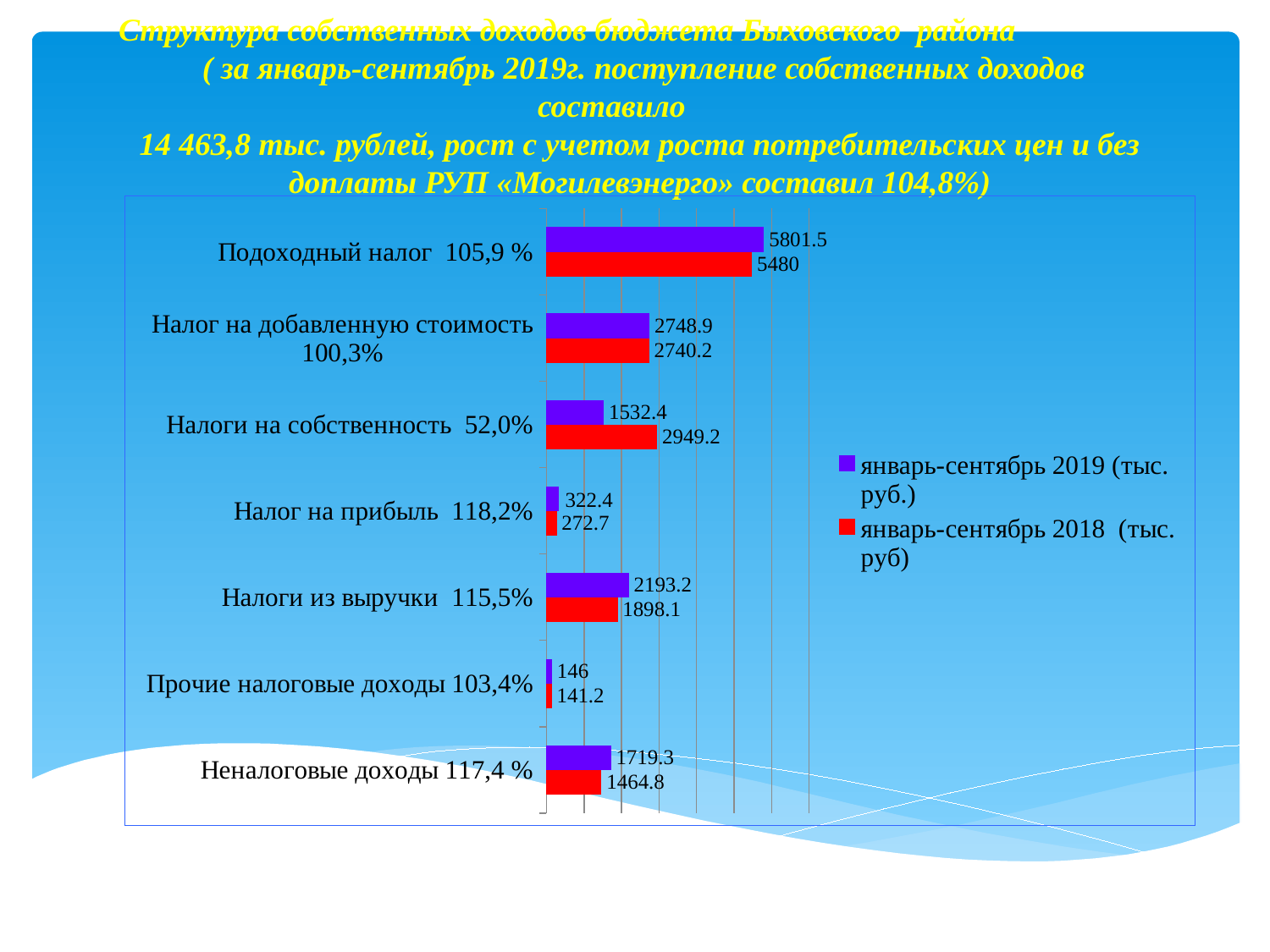

# Структура собственных доходов бюджета Быховского  района                    ( за январь-сентябрь 2019г. поступление собственных доходов составило 14 463,8 тыс. рублей, рост с учетом роста потребительских цен и без доплаты РУП «Могилевэнерго» составил 104,8%)

### Chart

| Category | январь-сентябрь 2018  (тыс. руб) | январь-сентябрь 2019 (тыс. руб.) |
|---|---|---|
|  Неналоговые доходы 117,4 % | 1464.8 | 1719.3 |
| Прочие налоговые доходы 103,4% | 141.2 | 146.0 |
| Налоги из выручки  115,5% | 1898.1 | 2193.2 |
| Налог на прибыль  118,2% | 272.7 | 322.4 |
| Налоги на собственность  52,0% | 2949.2 | 1532.4 |
| Налог на добавленную стоимость 100,3% | 2740.2 | 2748.9 |
| Подоходный налог  105,9 % | 5480.0 | 5801.5 |